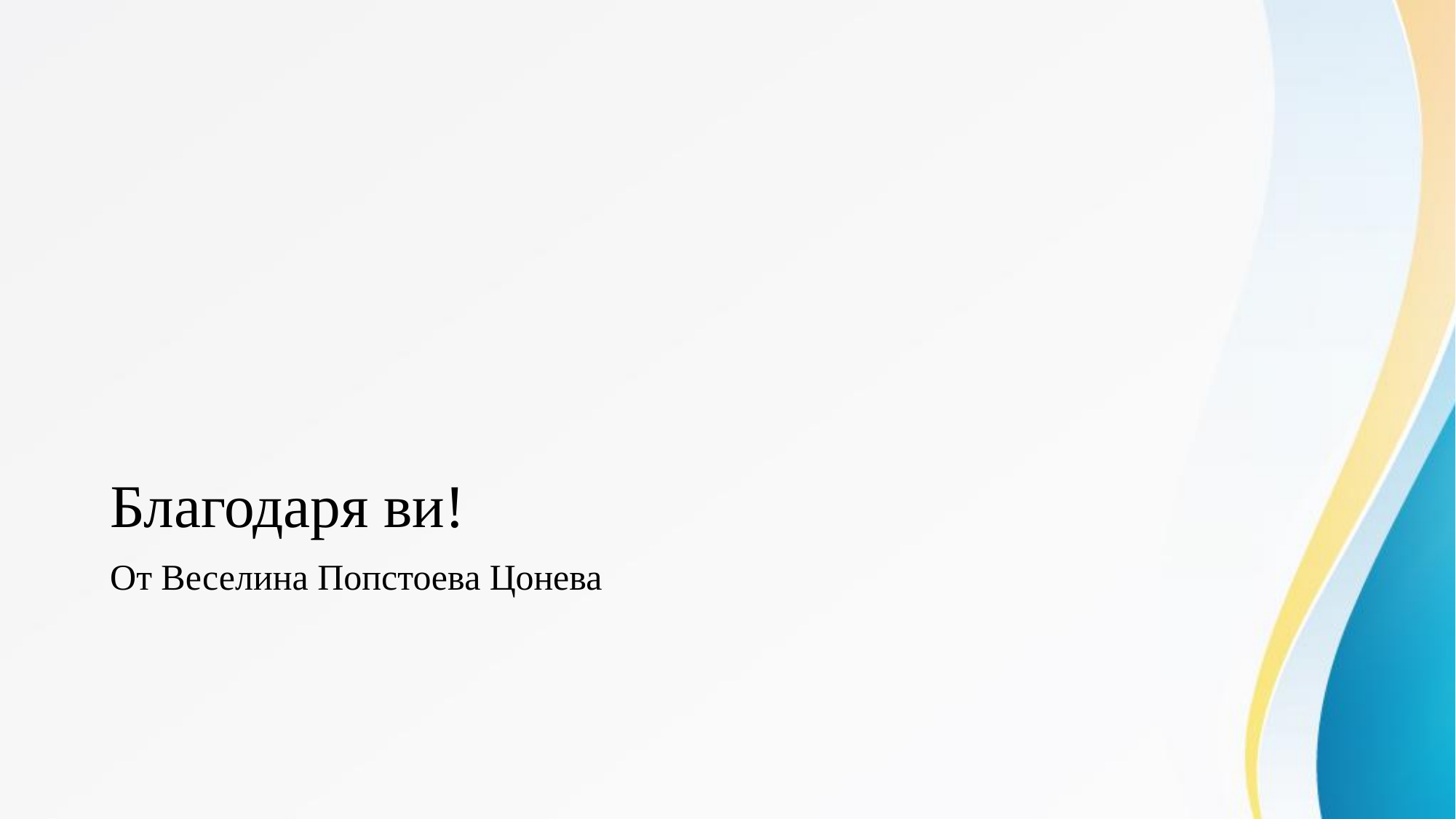

# Благодаря ви!
От Веселина Попстоева Цонева